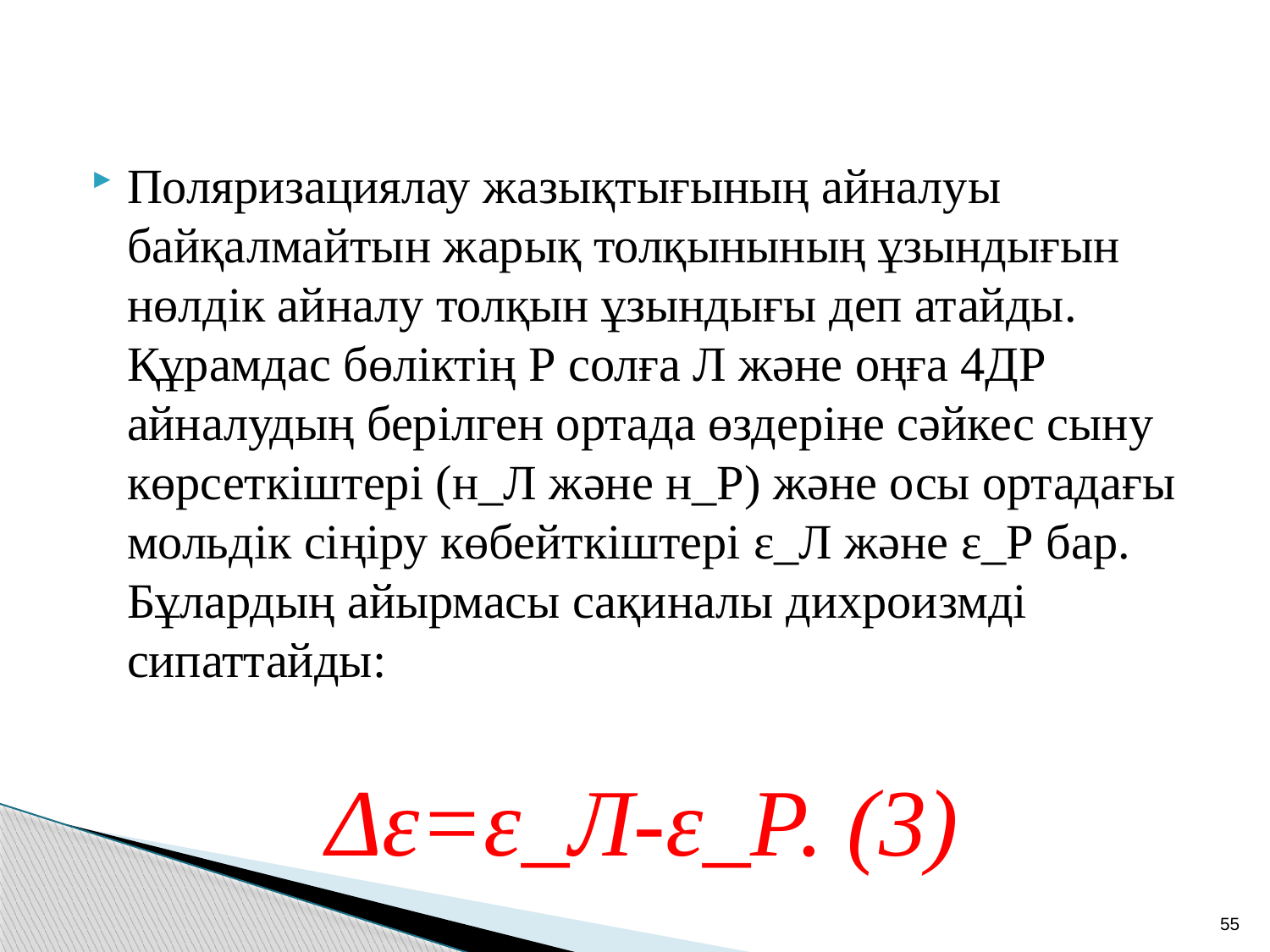

Поляризациялау жазықтығының айналуы байқалмайтын жарық толқынының ұзындығын нөлдік айналу толқын ұзындығы деп атайды. Құрамдас бөліктің Р солға Л және оңға 4ДР айналудың берілген ортада өздеріне сәйкес сыну көрсеткіштері (н_Л және н_Р) және осы ортадағы мольдік сіңіру көбейткіштері ε_Л және ε_Р бар. Бұлардың айырмасы сақиналы дихроизмді сипаттайды:

Δε=ε_Л-ε_Р. (3)
55